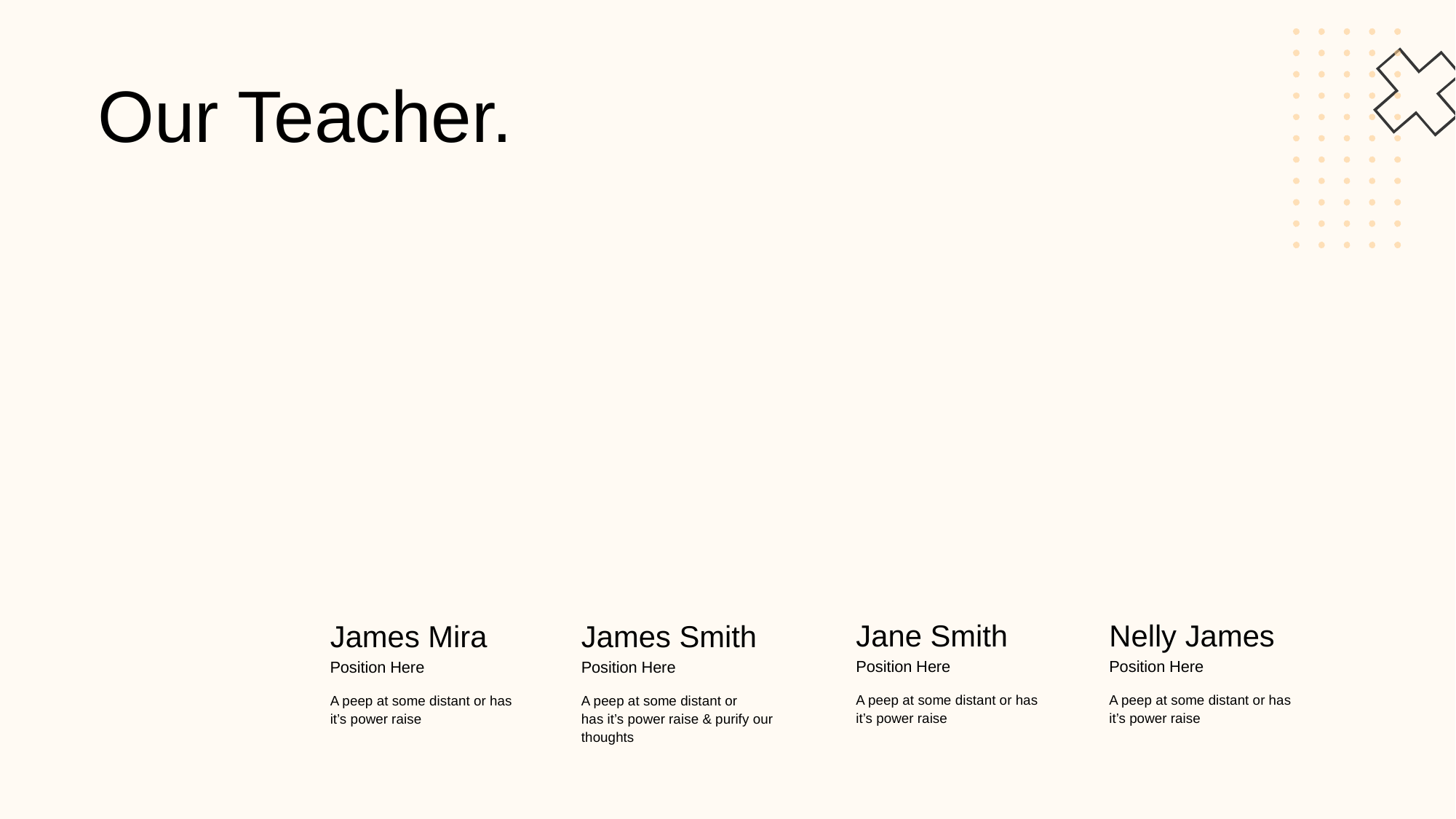

Our Teacher.

Jane Smith
Nelly James
James Smith
James Mira
Position Here
Position Here
Position Here
Position Here
A peep at some distant or has it’s power raise
A peep at some distant or has it’s power raise
A peep at some distant or has it’s power raise
A peep at some distant or
has it’s power raise & purify our thoughts